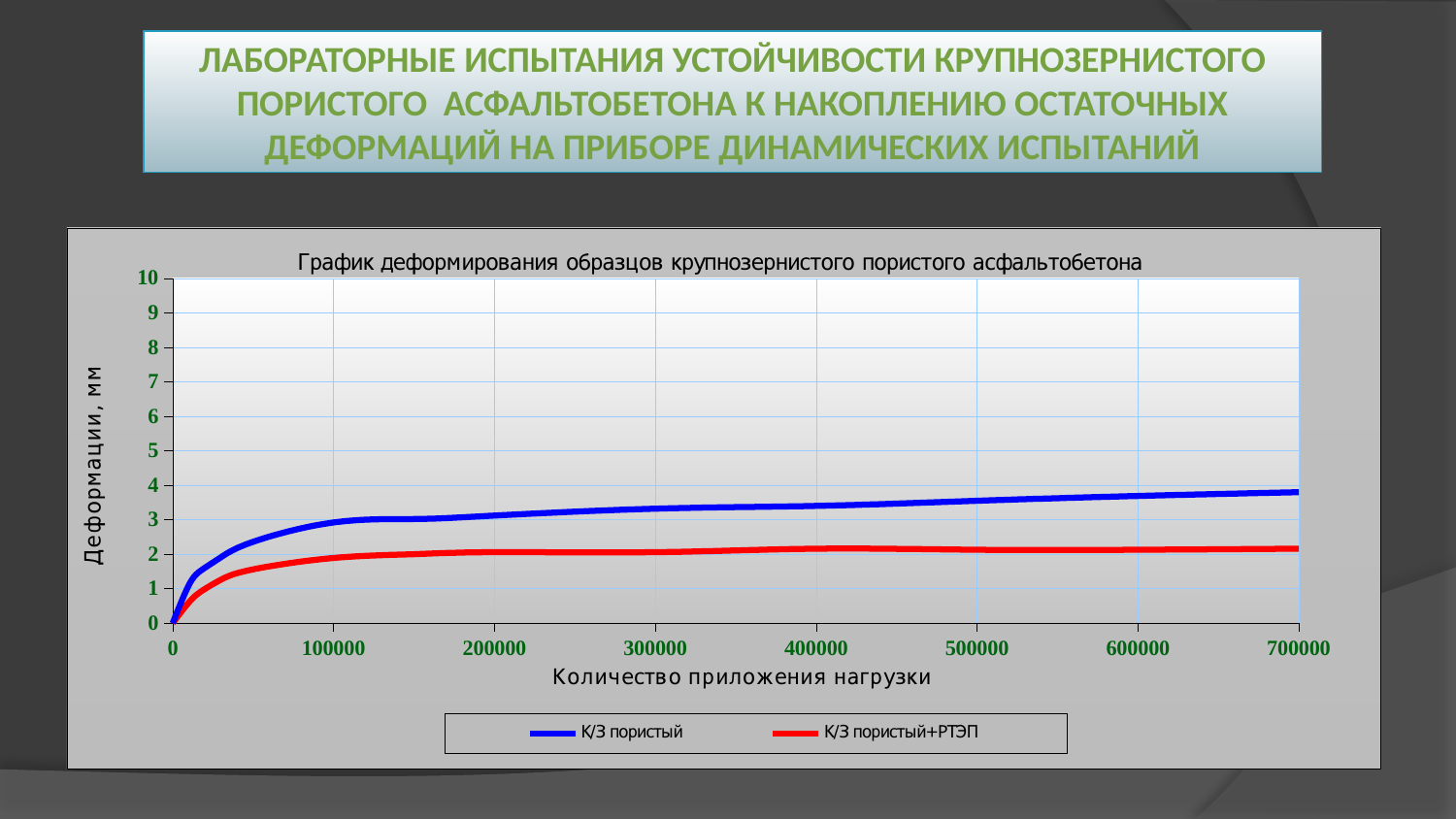

# Лабораторные испытания устойчивости крупнозернистого пористого  асфальтобетона к накоплению остаточных деформаций на приборе динамических испытаний

### Chart: График деформирования образцов крупнозернистого пористого асфальтобетона

| Category |  |  |
|---|---|---|